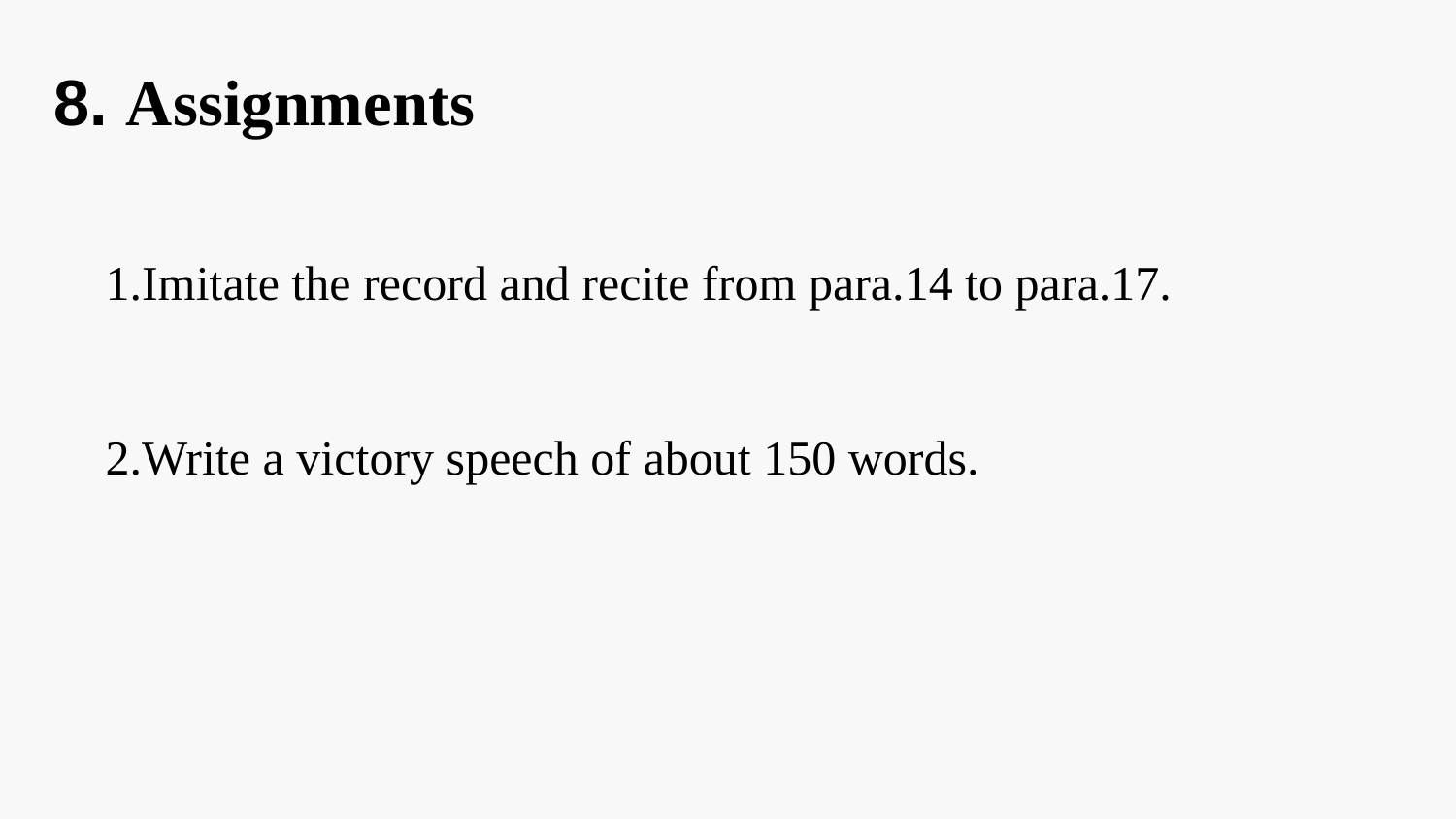

8. Assignments
1.Imitate the record and recite from para.14 to para.17.

2.Write a victory speech of about 150 words.